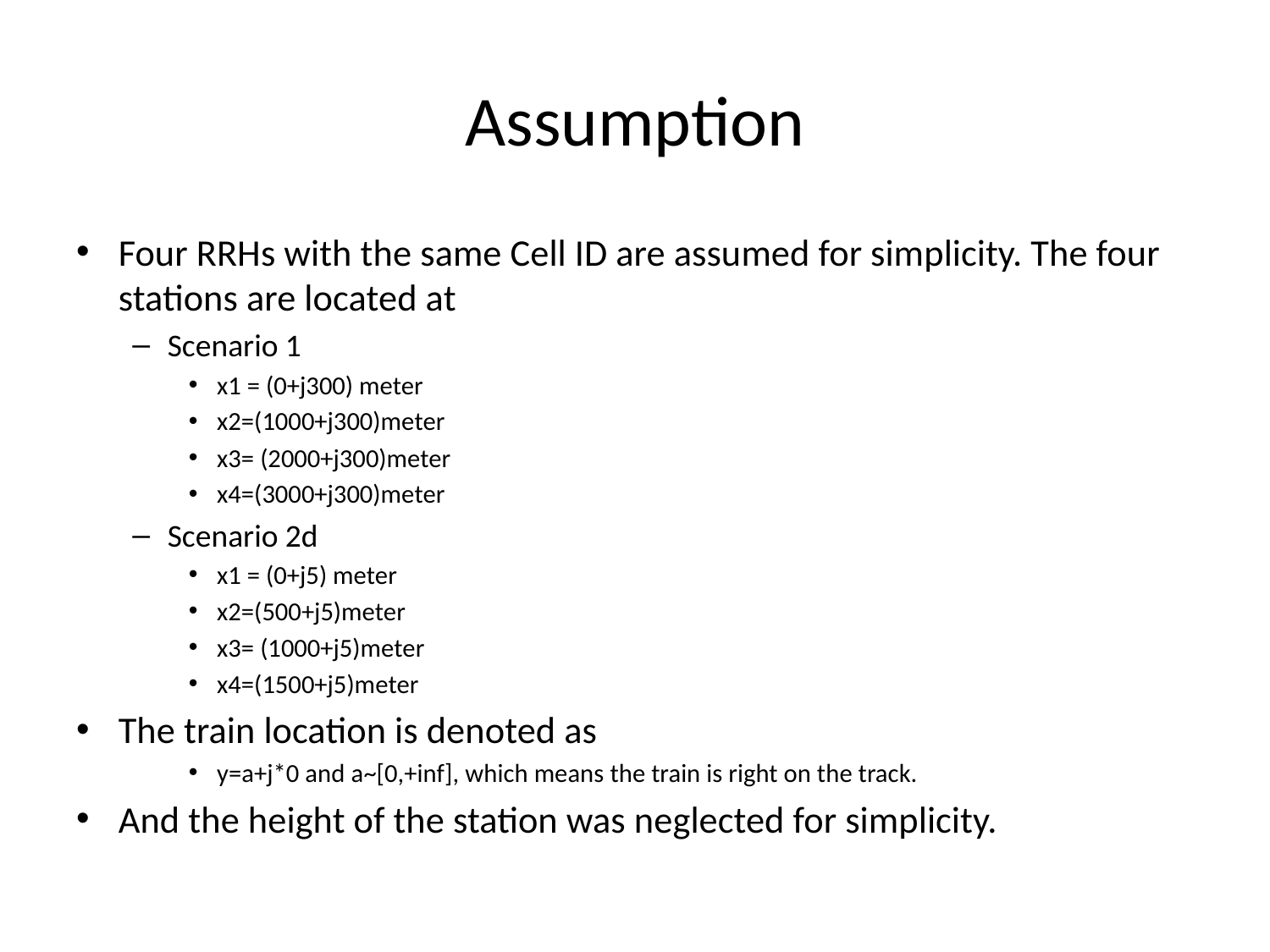

# Assumption
Four RRHs with the same Cell ID are assumed for simplicity. The four stations are located at
Scenario 1
x1 = (0+j300) meter
x2=(1000+j300)meter
x3= (2000+j300)meter
x4=(3000+j300)meter
Scenario 2d
x1 = (0+j5) meter
x2=(500+j5)meter
x3= (1000+j5)meter
x4=(1500+j5)meter
The train location is denoted as
y=a+j*0 and a~[0,+inf], which means the train is right on the track.
And the height of the station was neglected for simplicity.